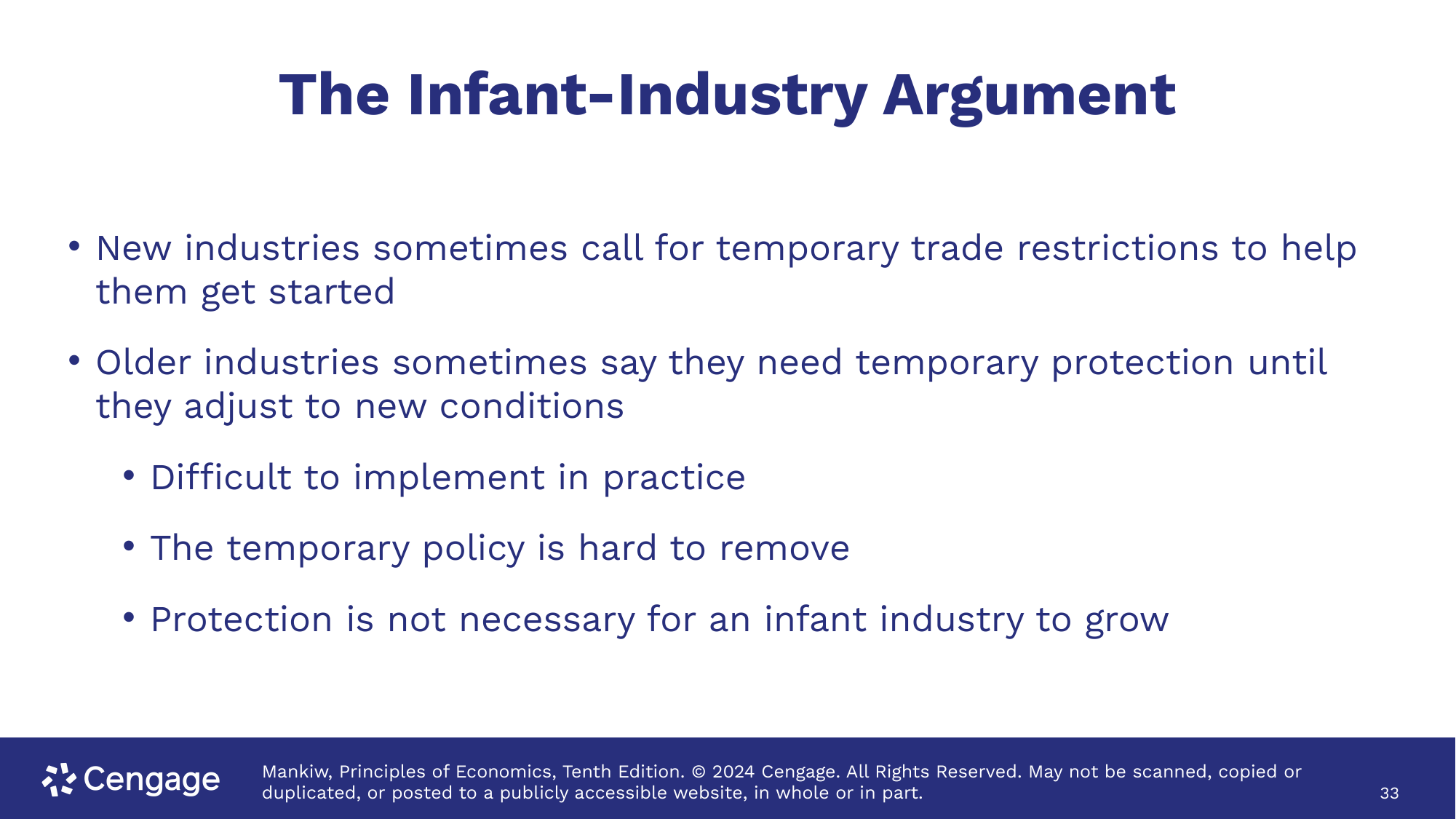

# The Infant-Industry Argument
New industries sometimes call for temporary trade restrictions to help them get started
Older industries sometimes say they need temporary protection until they adjust to new conditions
Difficult to implement in practice
The temporary policy is hard to remove
Protection is not necessary for an infant industry to grow